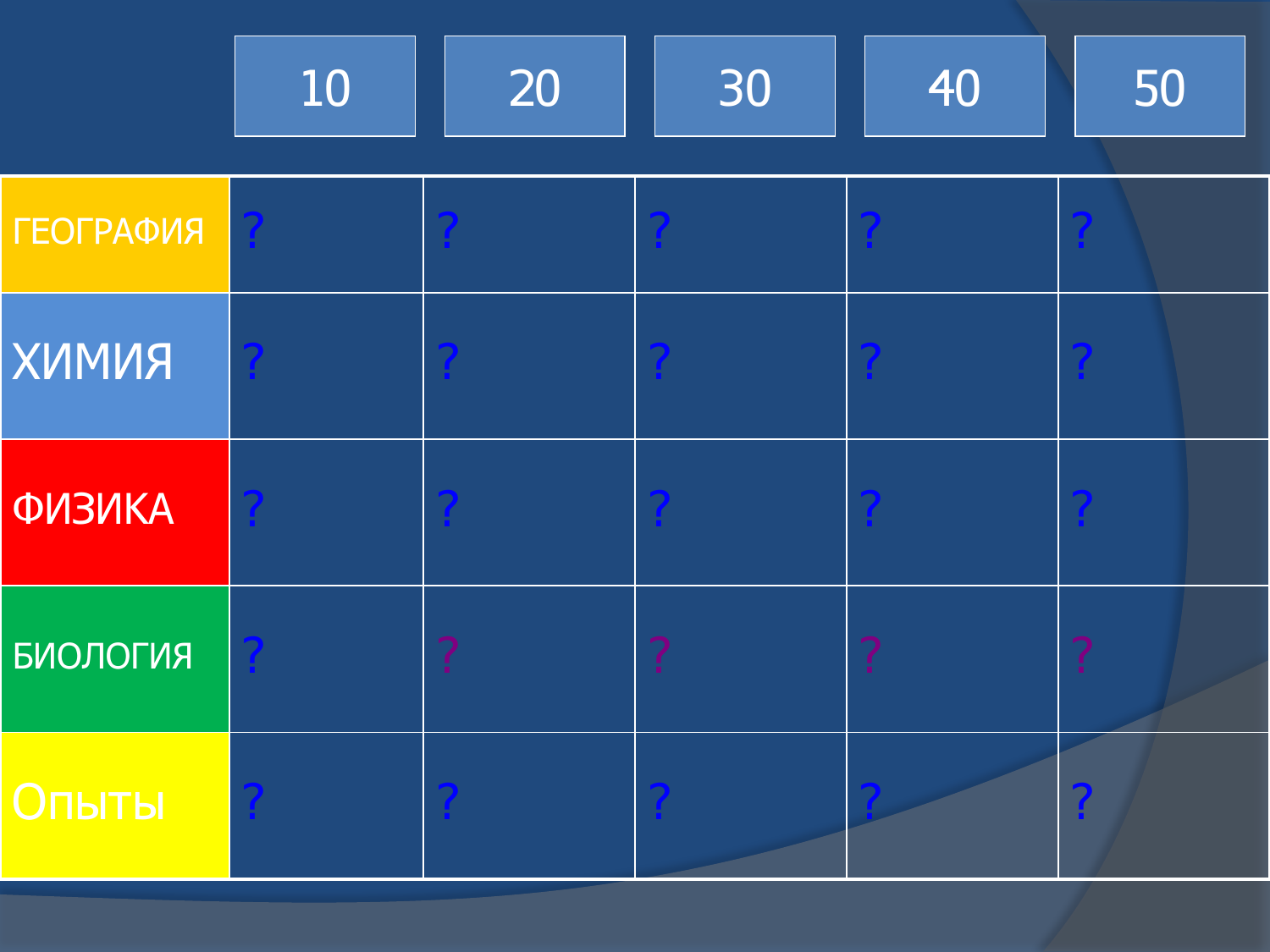

10
20
30
40
50
| ГЕОГРАФИЯ | ? | ? | ? | ? | ? |
| --- | --- | --- | --- | --- | --- |
| ХИМИЯ | ? | ? | ? | ? | ? |
| ФИЗИКА | ? | ? | ? | ? | ? |
| БИОЛОГИЯ | ? | ? | ? | ? | ? |
| Опыты | ? | ? | ? | ? | ? |